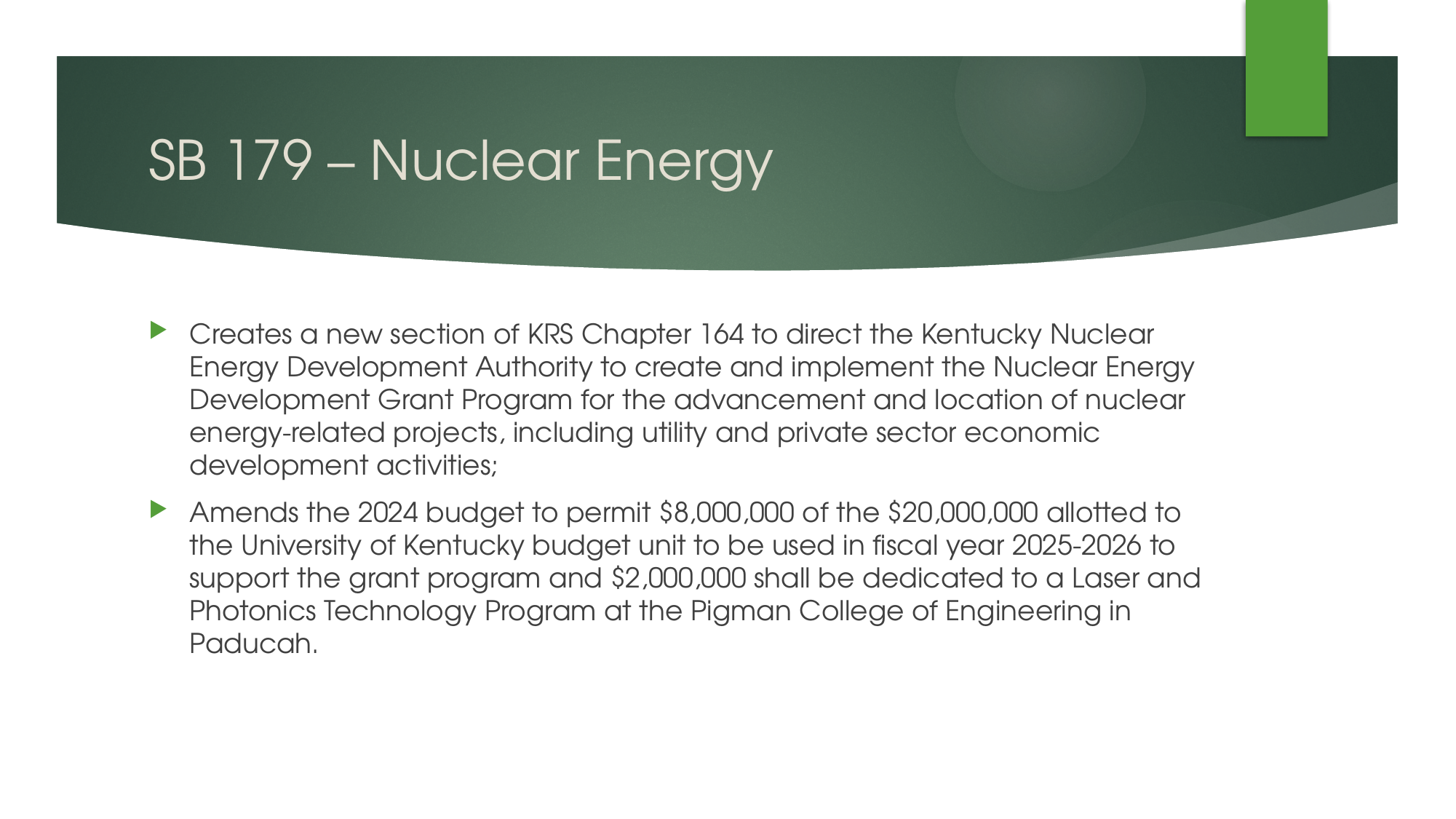

# SB 179 – Nuclear Energy
Creates a new section of KRS Chapter 164 to direct the Kentucky Nuclear Energy Development Authority to create and implement the Nuclear Energy Development Grant Program for the advancement and location of nuclear energy-related projects, including utility and private sector economic development activities;
Amends the 2024 budget to permit $8,000,000 of the $20,000,000 allotted to the University of Kentucky budget unit to be used in fiscal year 2025-2026 to support the grant program and $2,000,000 shall be dedicated to a Laser and Photonics Technology Program at the Pigman College of Engineering in Paducah.